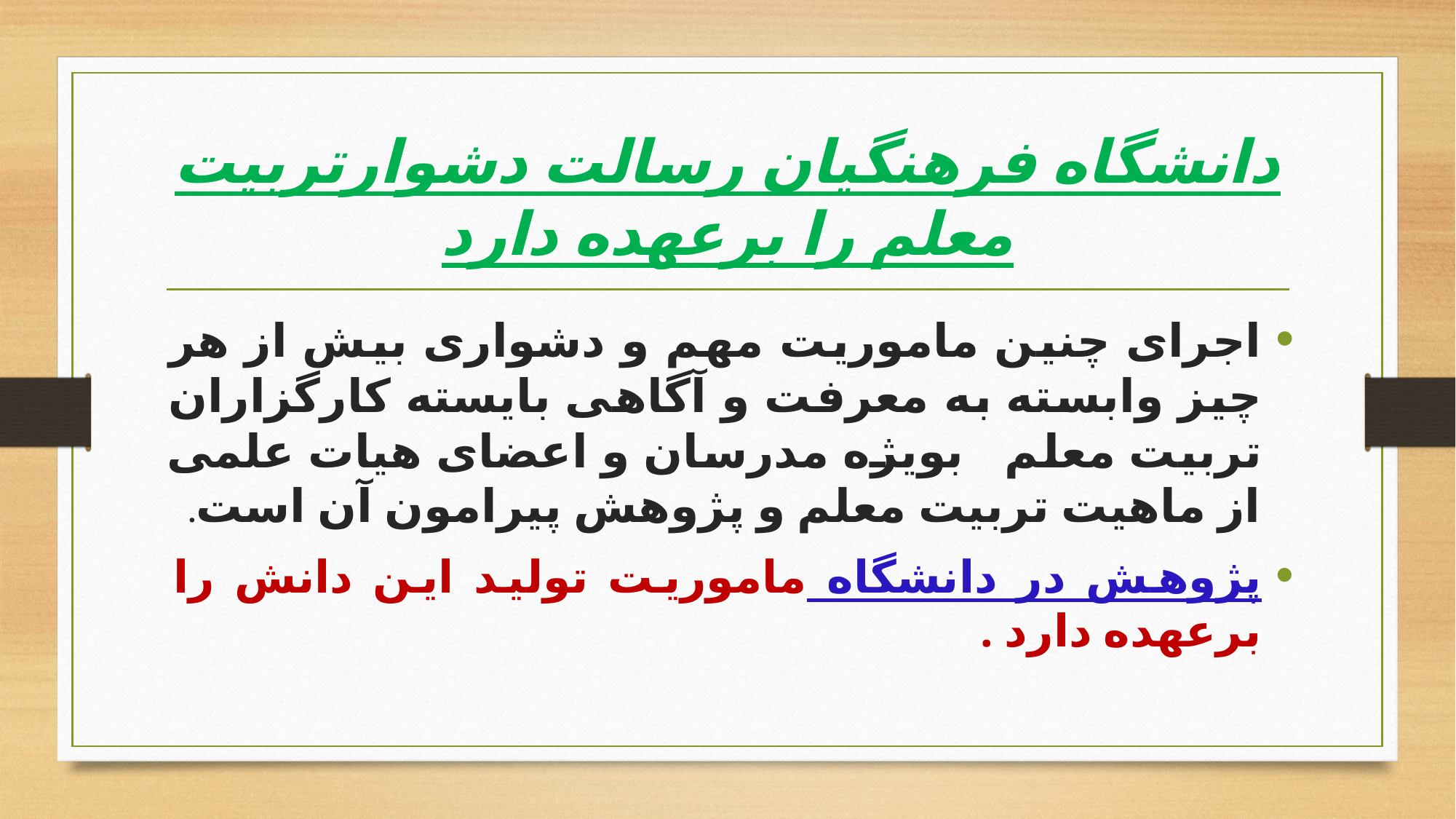

# دانشگاه فرهنگیان رسالت دشوارتربیت معلم را برعهده دارد
اجرای چنین ماموریت مهم و دشواری بیش از هر چیز وابسته به معرفت و آگاهی بایسته کارگزاران تربیت معلم   بویژه مدرسان و اعضای هیات علمی از ماهیت تربیت معلم و پژوهش پیرامون آن است.
پژوهش در دانشگاه ماموریت تولید این دانش را برعهده دارد .